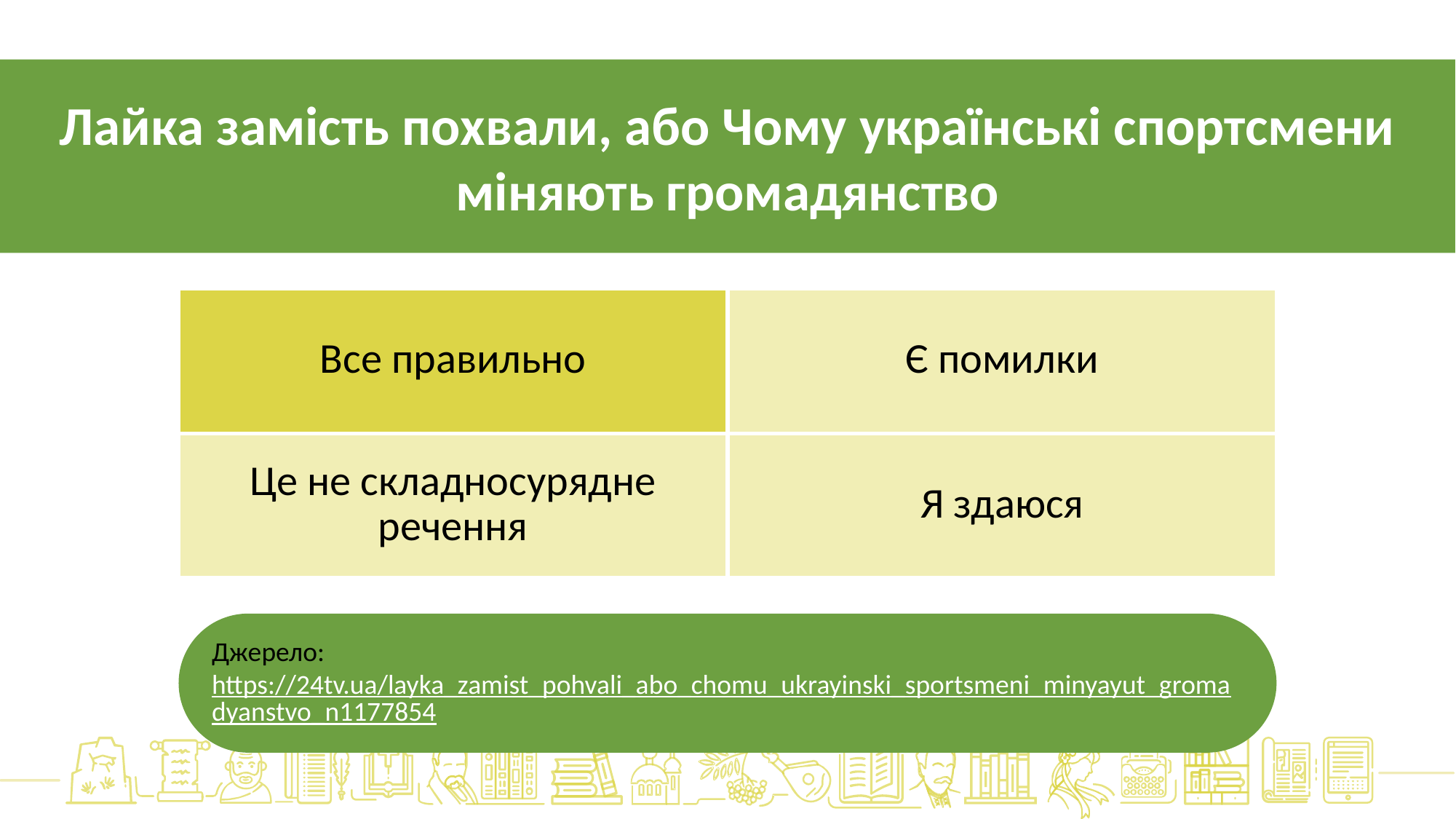

Лайка замість похвали, або Чому українські спортсмени міняють громадянство
| Все правильно | Є помилки |
| --- | --- |
| Це не складносурядне речення | Я здаюся |
Джерело:https://24tv.ua/layka_zamist_pohvali_abo_chomu_ukrayinski_sportsmeni_minyayut_gromadyanstvo_n1177854